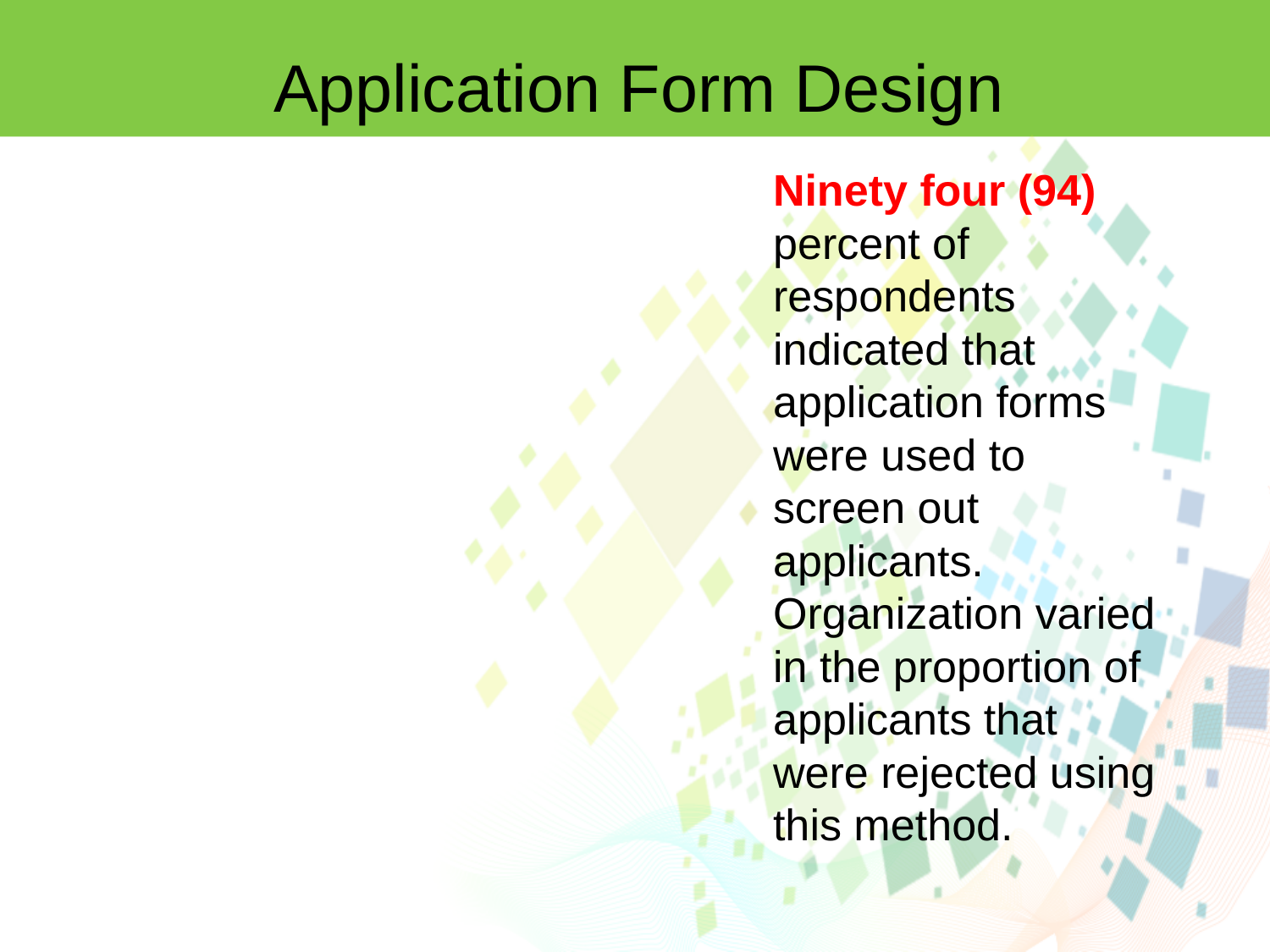

Application Form Design
Ninety four (94) percent of respondents indicated that application forms were used to screen out applicants. Organization varied in the proportion of applicants that were rejected using this method.